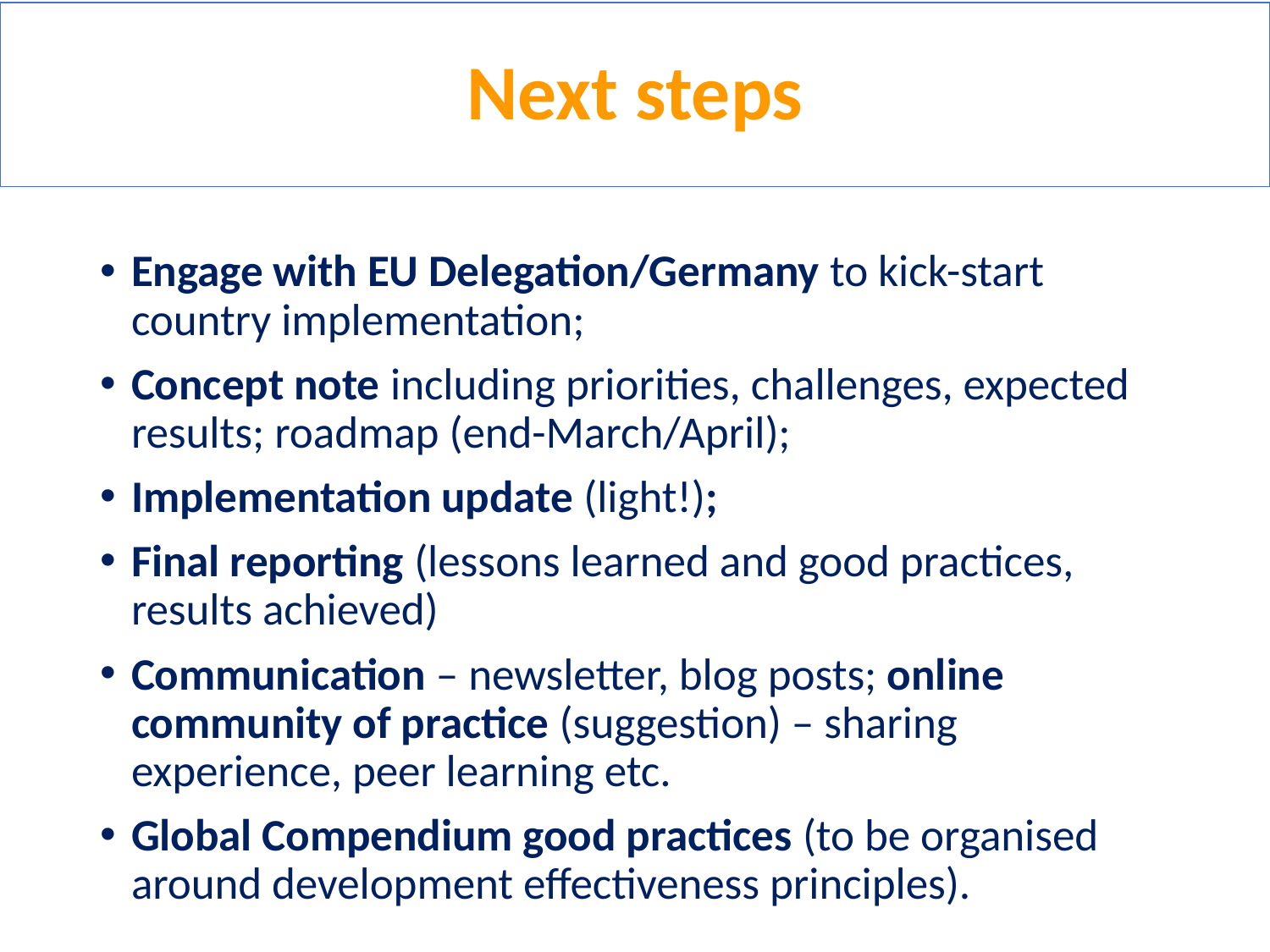

# Next steps
Engage with EU Delegation/Germany to kick-start country implementation;
Concept note including priorities, challenges, expected results; roadmap (end-March/April);
Implementation update (light!);
Final reporting (lessons learned and good practices, results achieved)
Communication – newsletter, blog posts; online community of practice (suggestion) – sharing experience, peer learning etc.
Global Compendium good practices (to be organised around development effectiveness principles).